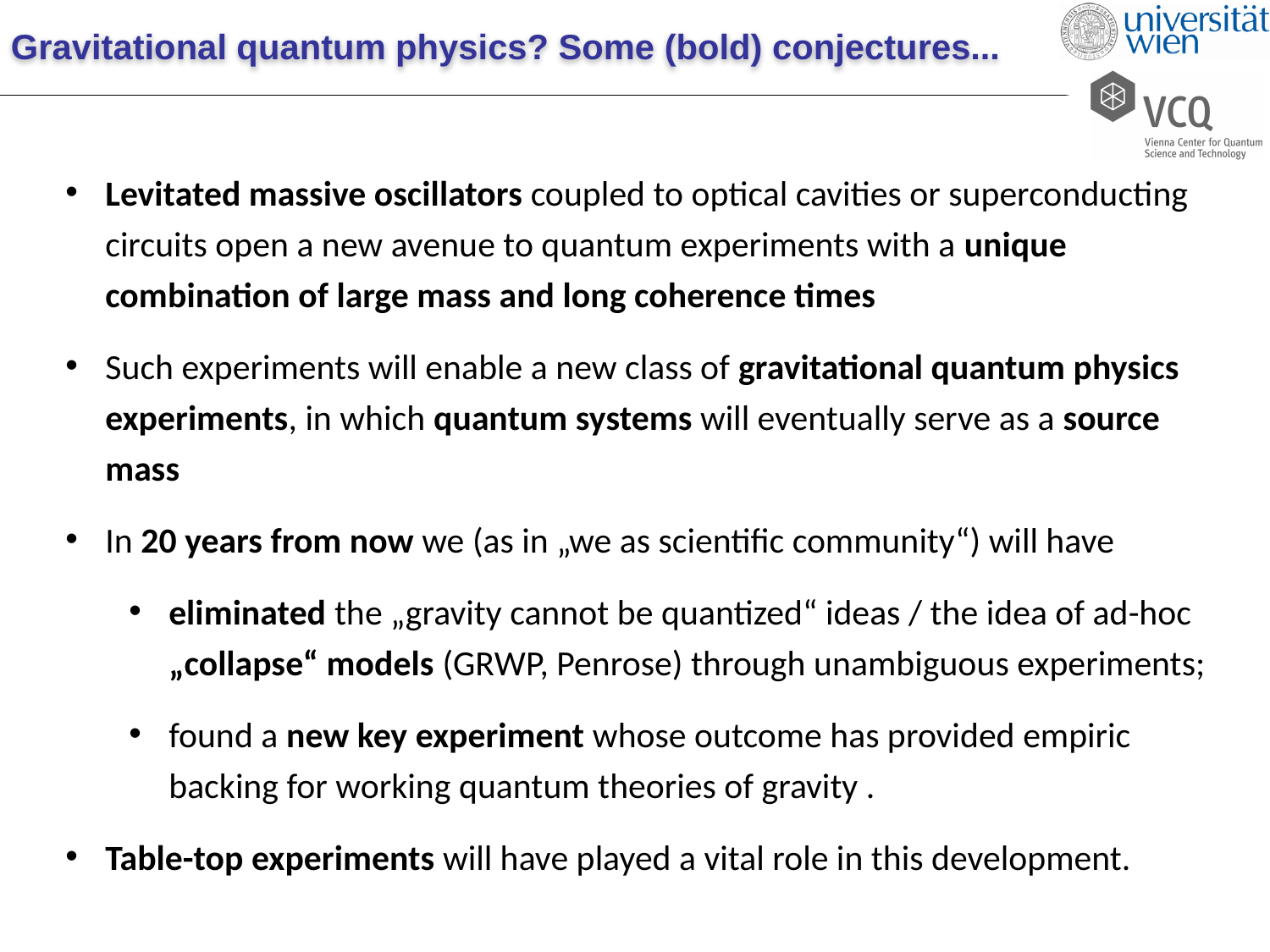

Gravitational quantum physics? Some (bold) conjectures...
Levitated massive oscillators coupled to optical cavities or superconducting circuits open a new avenue to quantum experiments with a unique combination of large mass and long coherence times
Such experiments will enable a new class of gravitational quantum physics experiments, in which quantum systems will eventually serve as a source mass
In 20 years from now we (as in „we as scientific community“) will have
eliminated the „gravity cannot be quantized“ ideas / the idea of ad-hoc „collapse“ models (GRWP, Penrose) through unambiguous experiments;
found a new key experiment whose outcome has provided empiric backing for working quantum theories of gravity .
Table-top experiments will have played a vital role in this development.